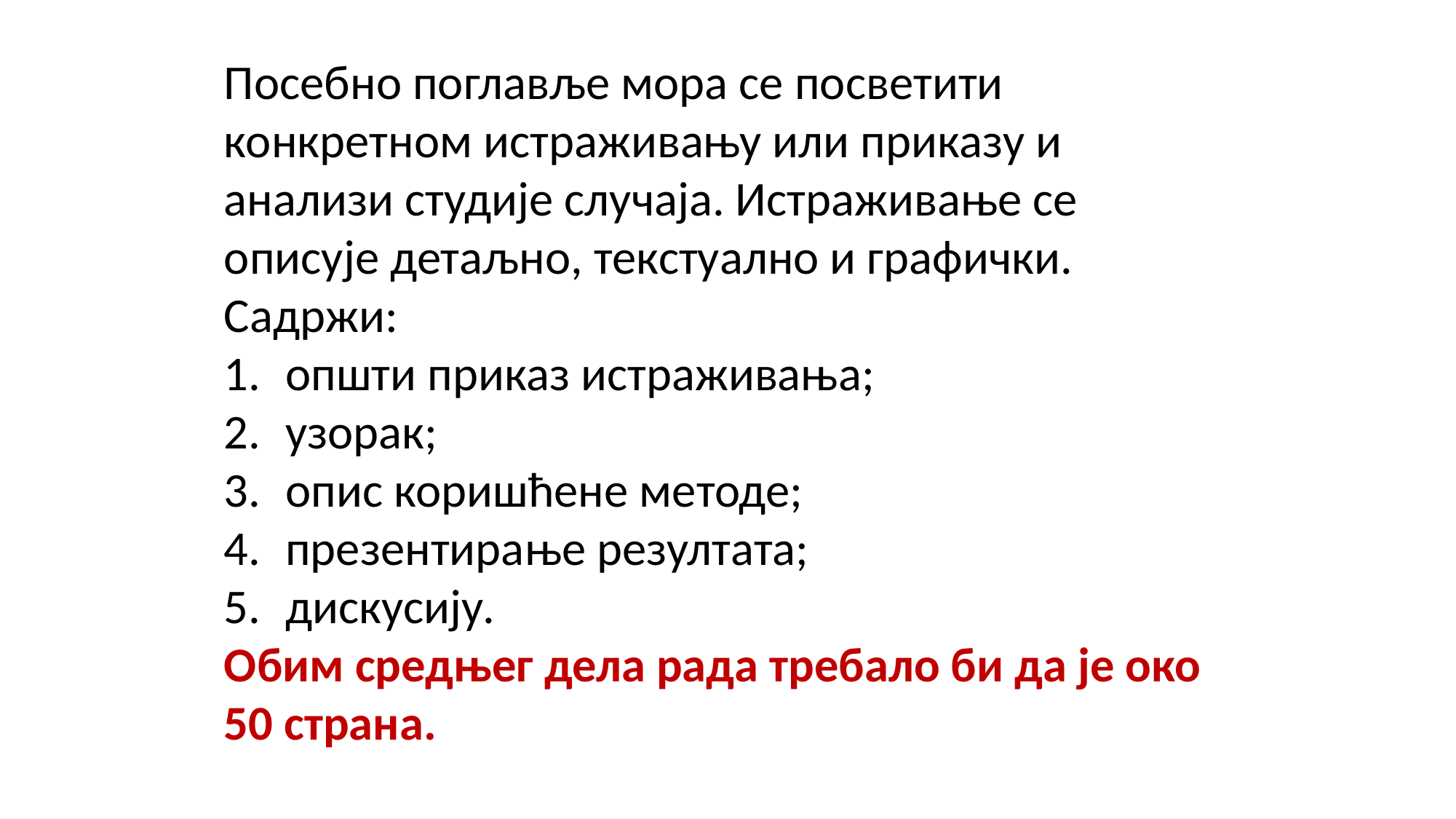

Посебно поглавље мора се посветити конкретном истраживању или приказу и анализи студије случаја. Истраживање се описује детаљно, текстуално и графички.
Садржи:
општи приказ истраживања;
узорак;
опис коришћене методе;
презентирање резултата;
дискусију.
Обим средњег дела рада требало би да је око 50 страна.